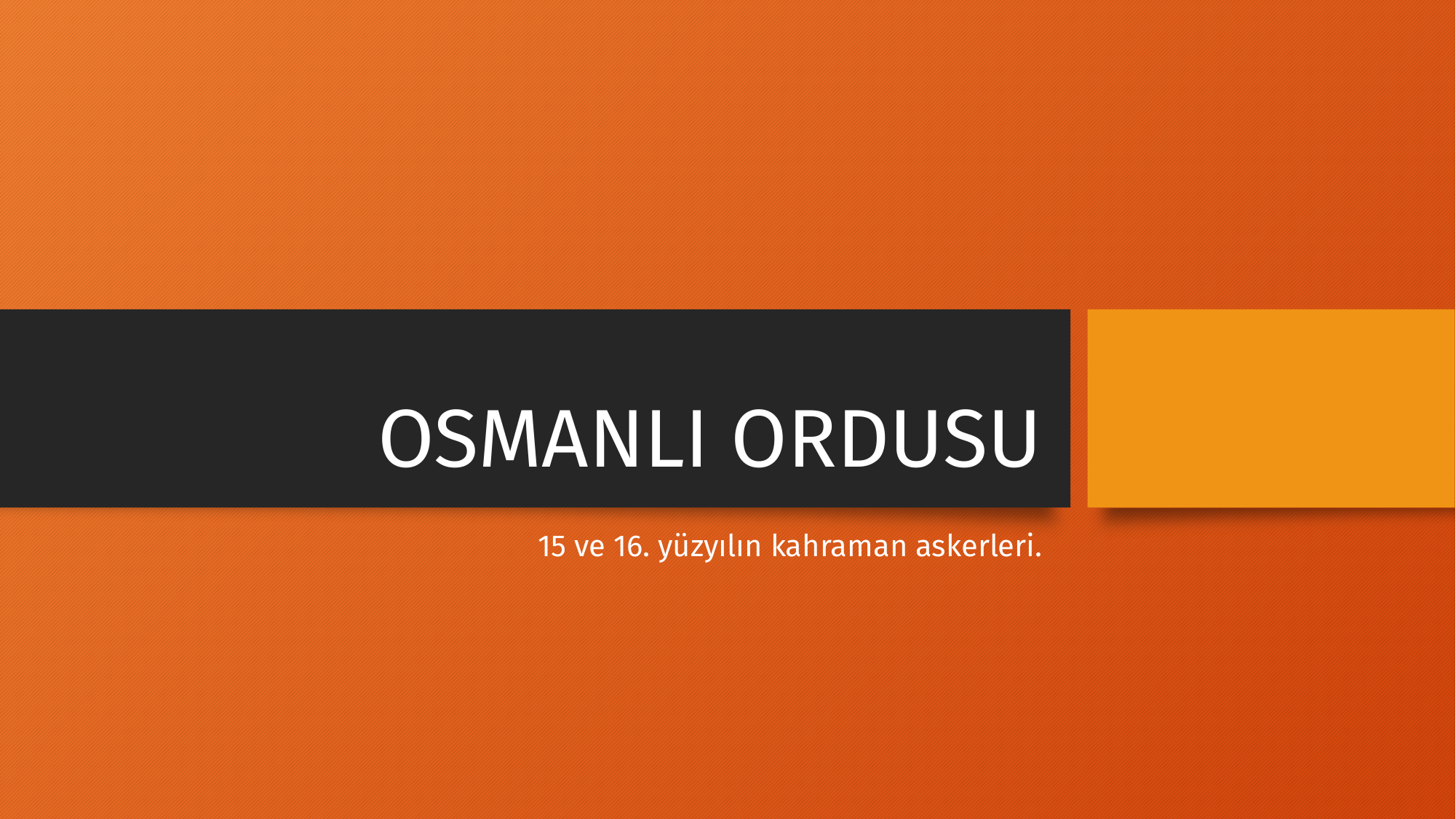

# OSMANLI ORDUSU
15 ve 16. yüzyılın kahraman askerleri.